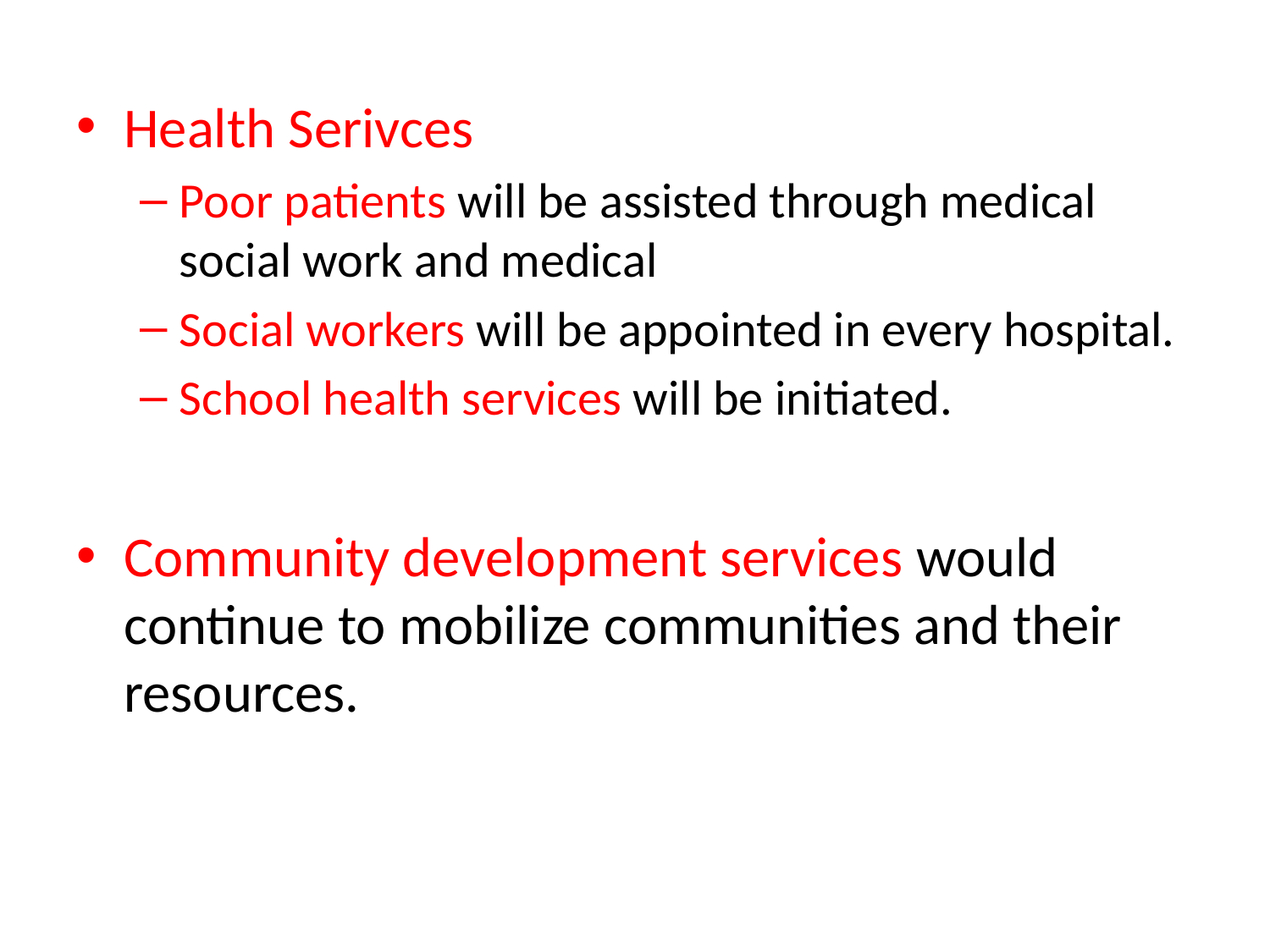

Health Serivces
Poor patients will be assisted through medical social work and medical
Social workers will be appointed in every hospital.
School health services will be initiated.

Community development services would continue to mobilize communities and their resources.